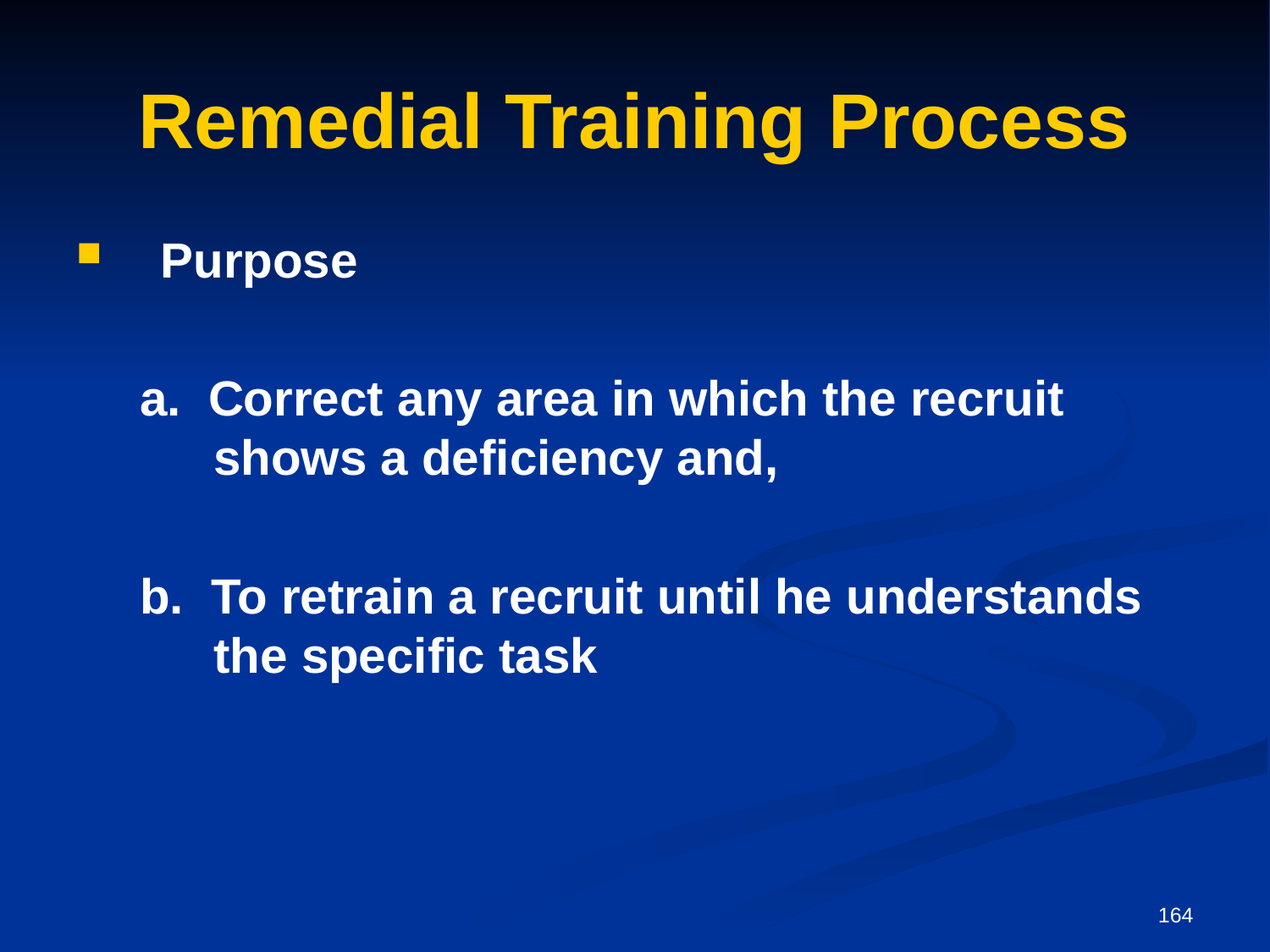

# Remedial Training Process
Purpose

a.  Correct any area in which the recruit shows a deficiency and,

b.  To retrain a recruit until he understands the specific task
164